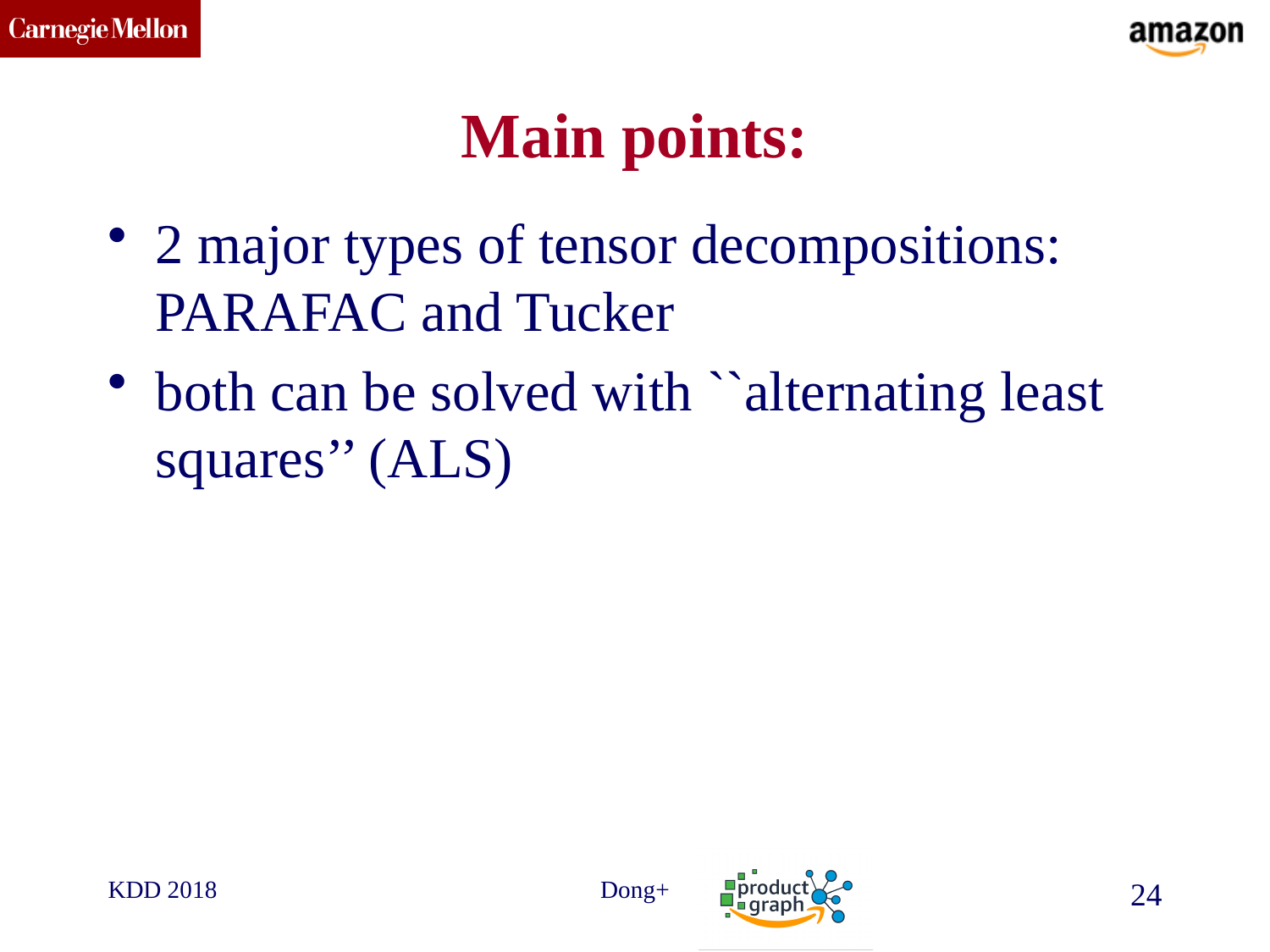

# Main points:
2 major types of tensor decompositions: PARAFAC and Tucker
both can be solved with ``alternating least squares’’ (ALS)
KDD 2018
Dong+
24